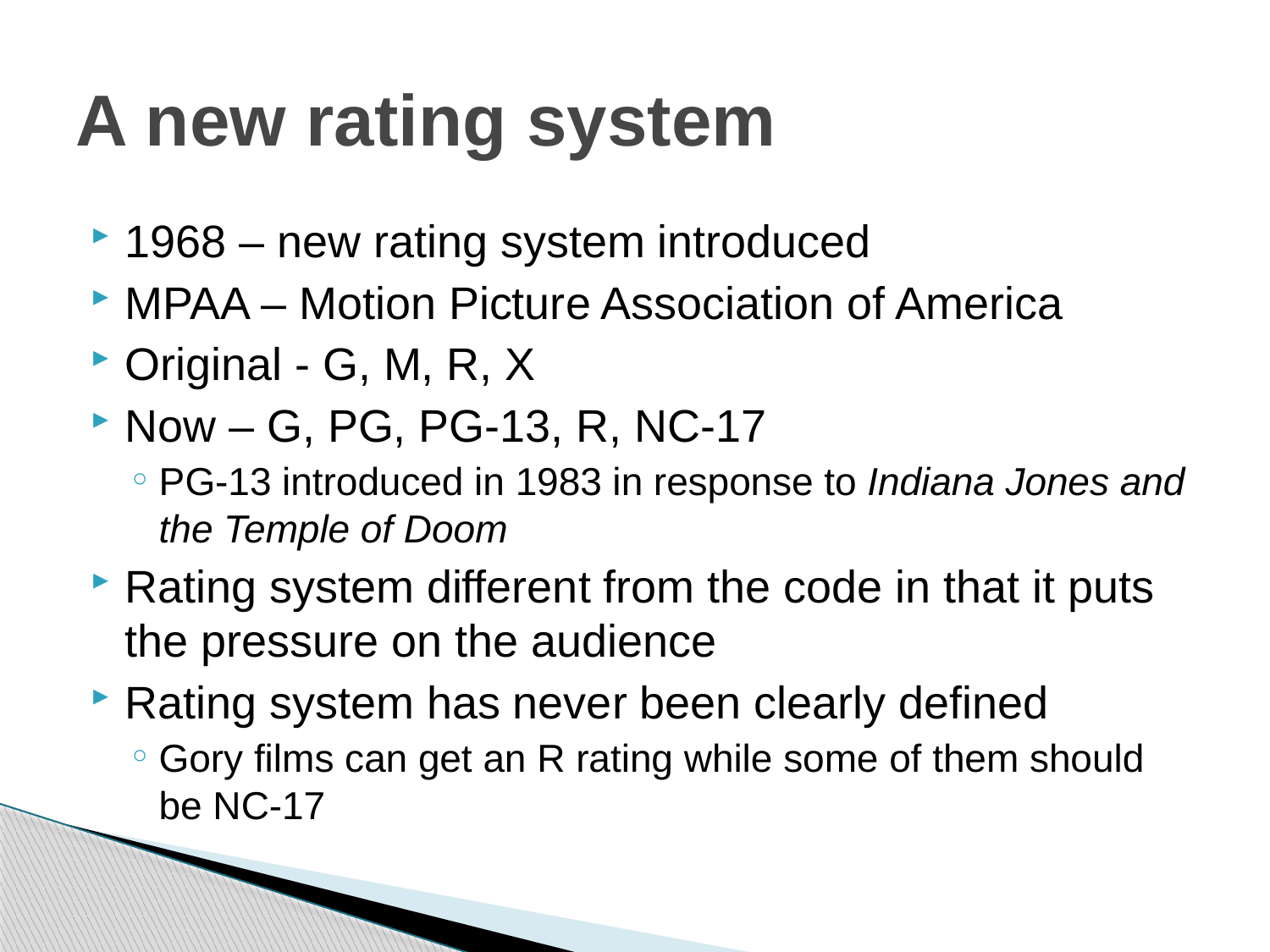

# A new rating system
1968 – new rating system introduced
MPAA – Motion Picture Association of America
Original - G, M, R, X
Now – G, PG, PG-13, R, NC-17
PG-13 introduced in 1983 in response to Indiana Jones and the Temple of Doom
Rating system different from the code in that it puts the pressure on the audience
Rating system has never been clearly defined
Gory films can get an R rating while some of them should be NC-17